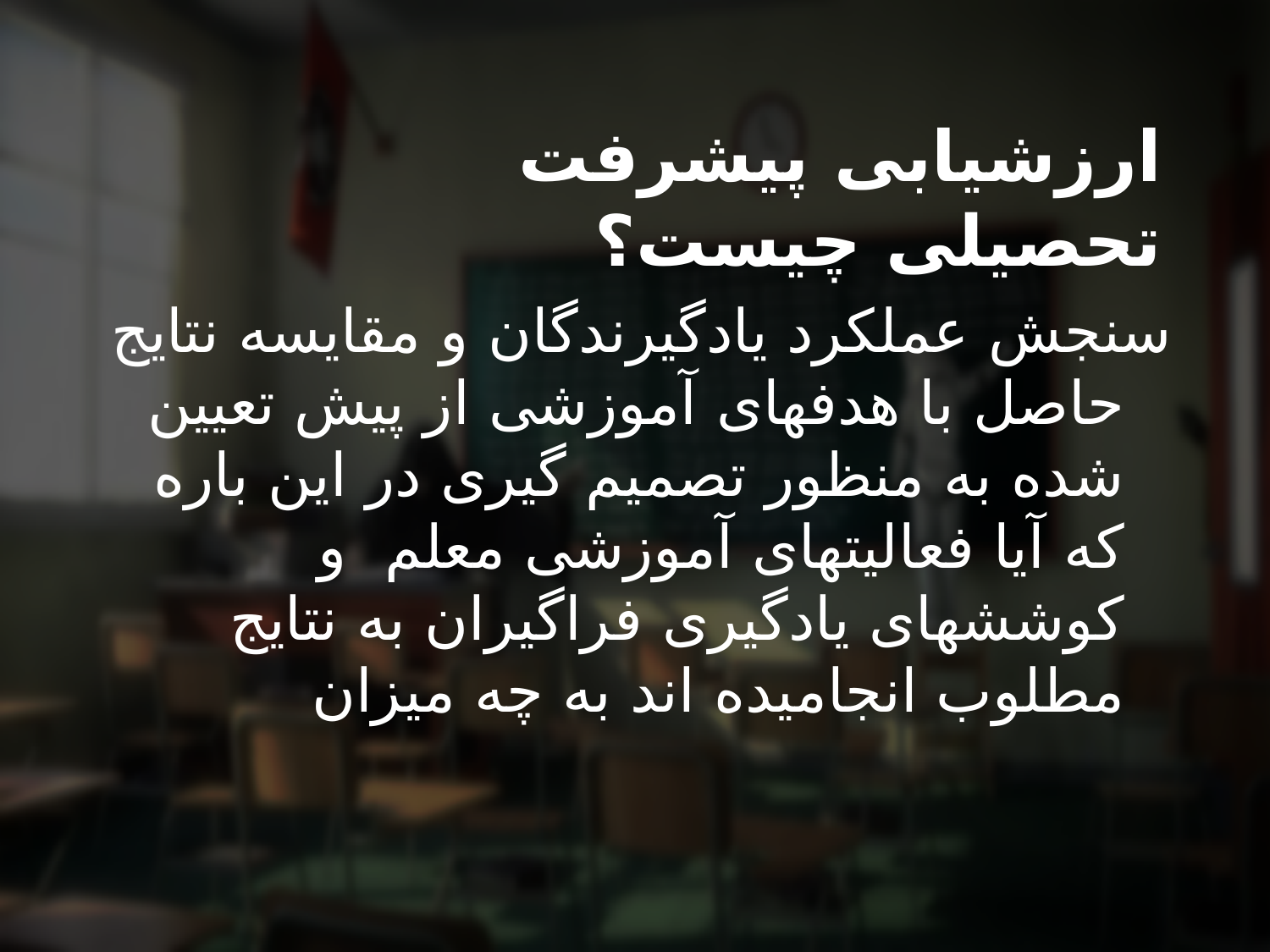

# ارزشیابی پیشرفت تحصیلی چیست؟
سنجش عملکرد یادگیرندگان و مقایسه نتایج حاصل با هدفهای آموزشی از پیش تعیین شده به منظور تصمیم گیری در این باره که آیا فعالیتهای آموزشی معلم  و کوششهای یادگیری فراگیران به نتایج مطلوب انجامیده اند به چه میزان